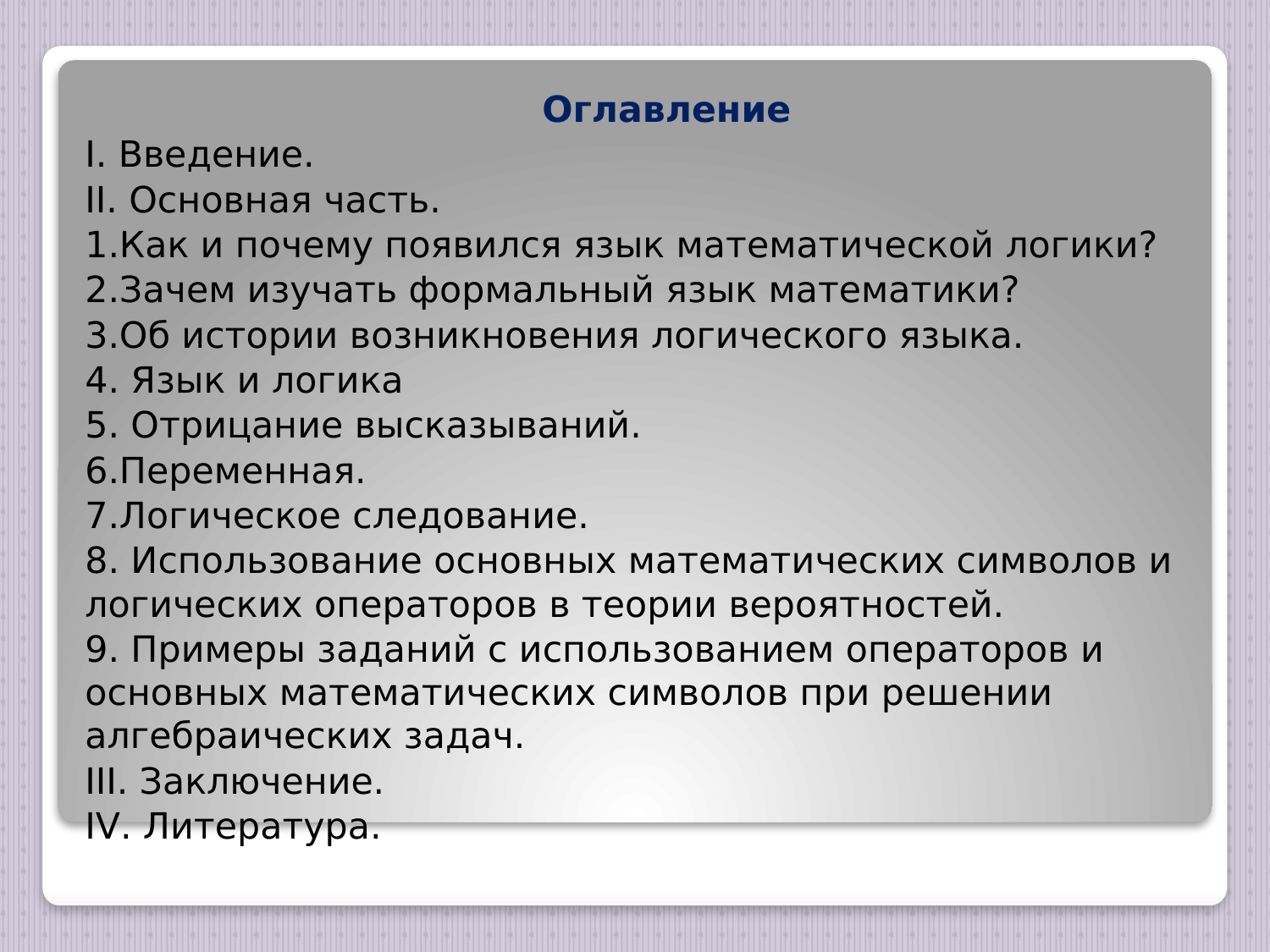

Оглавление
I. Введение.
II. Основная часть.
1.Как и почему появился язык математической логики?
2.Зачем изучать формальный язык математики?
3.Об истории возникновения логического языка.
4. Язык и логика
5. Отрицание высказываний.
6.Переменная.
7.Логическое следование.
8. Использование основных математических символов и логических операторов в теории вероятностей.
9. Примеры заданий с использованием операторов и основных математических символов при решении алгебраических задач.
III. Заключение.
IV. Литература.